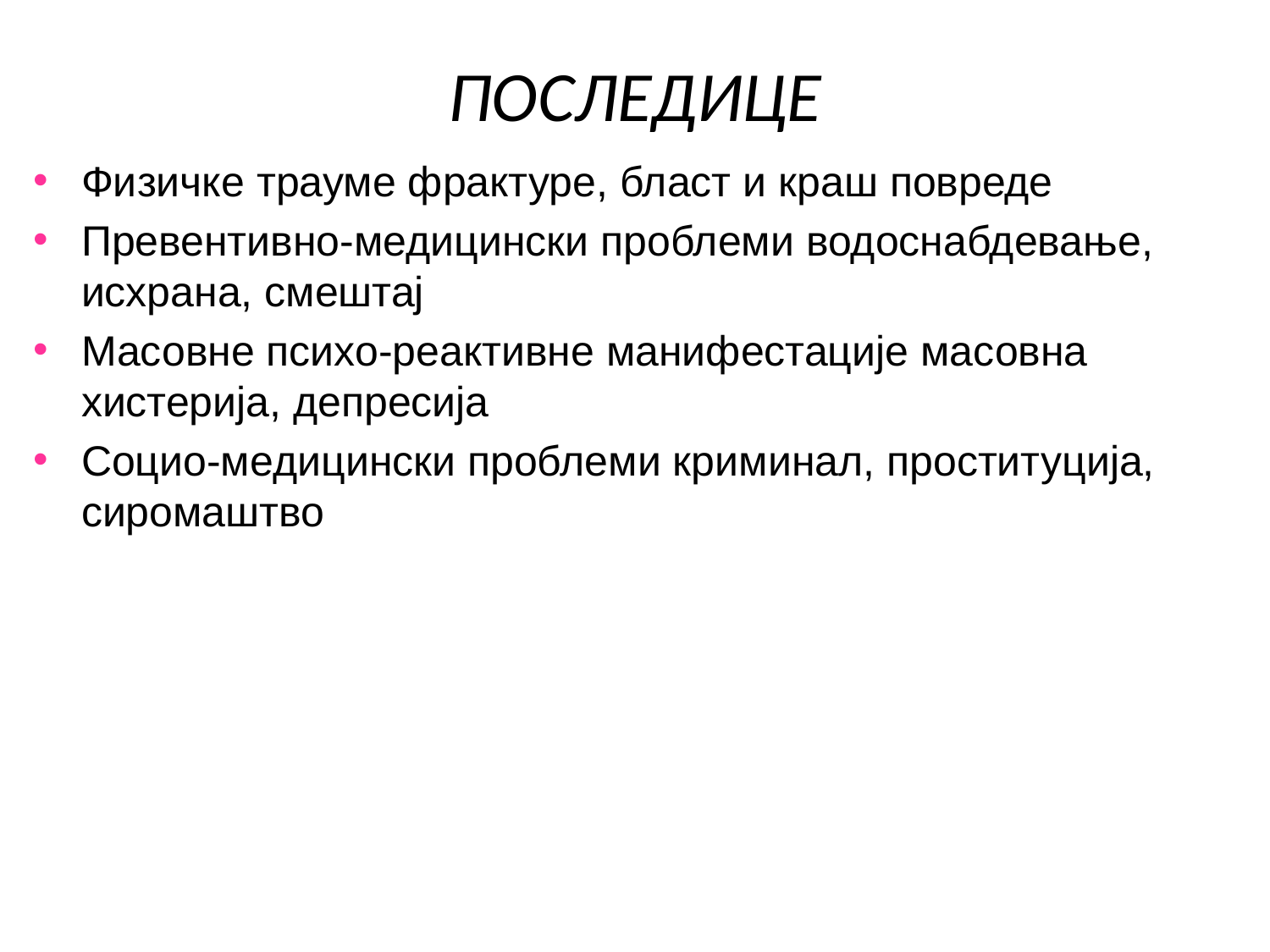

# ПОСЛЕДИЦЕ
Физичке трауме фрактуре, бласт и краш повреде
Превентивно-медицински проблеми водоснабдевање, исхрана, смештај
Масовне психо-реактивне манифестације масовна хистерија, депресија
Социо-медицински проблеми криминал, проституција, сиромаштво